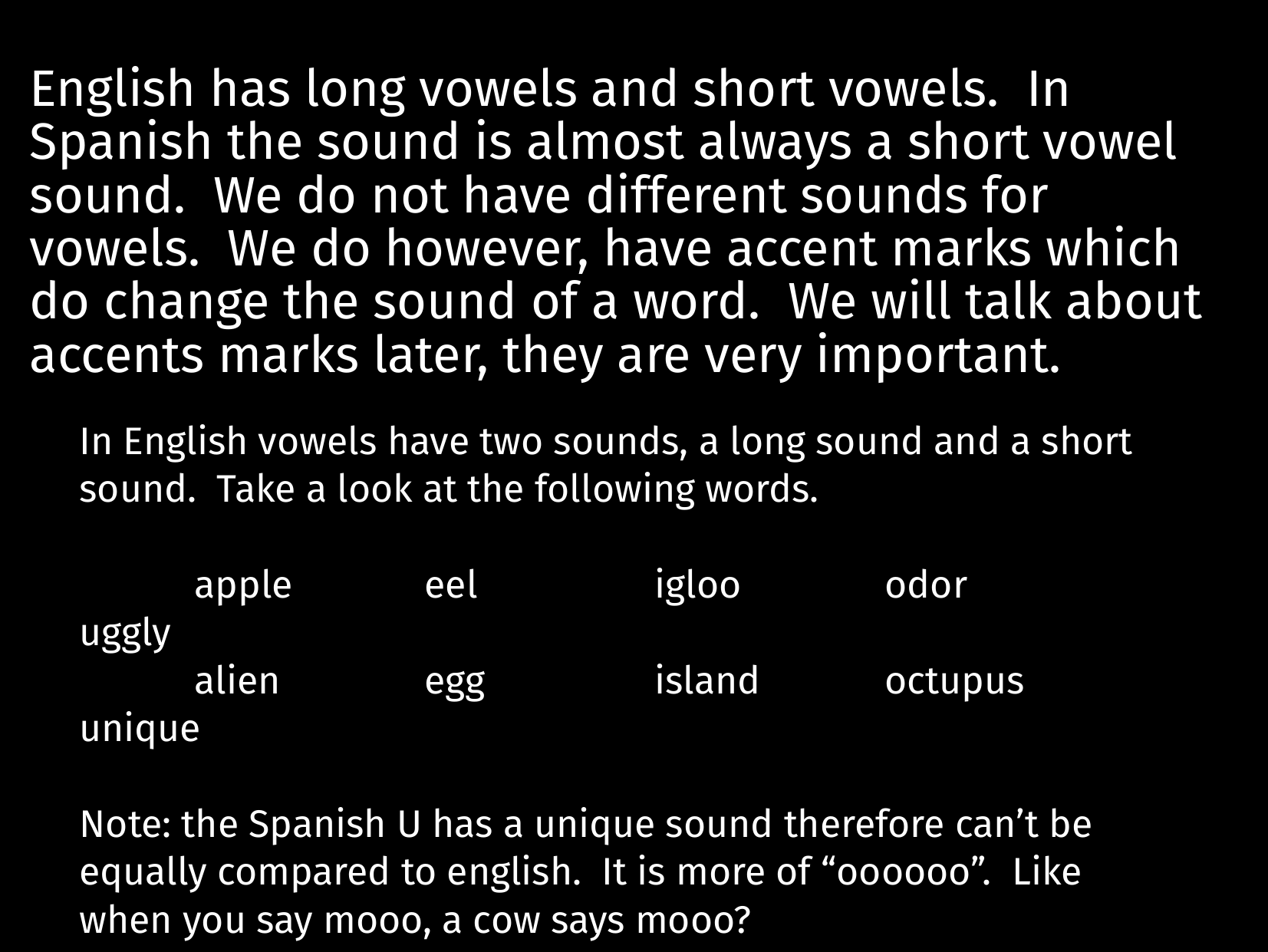

English has long vowels and short vowels.  In Spanish the sound is almost always a short vowel sound.  We do not have different sounds for vowels.  We do however, have accent marks which do change the sound of a word.  We will talk about accents marks later, they are very important.
In English vowels have two sounds, a long sound and a short sound.  Take a look at the following words.

	apple 		eel		igloo		odor		uggly
	alien		egg		island  	octupus	unique

Note: the Spanish U has a unique sound therefore can’t be equally compared to english.  It is more of “oooooo”.  Like when you say mooo, a cow says mooo?